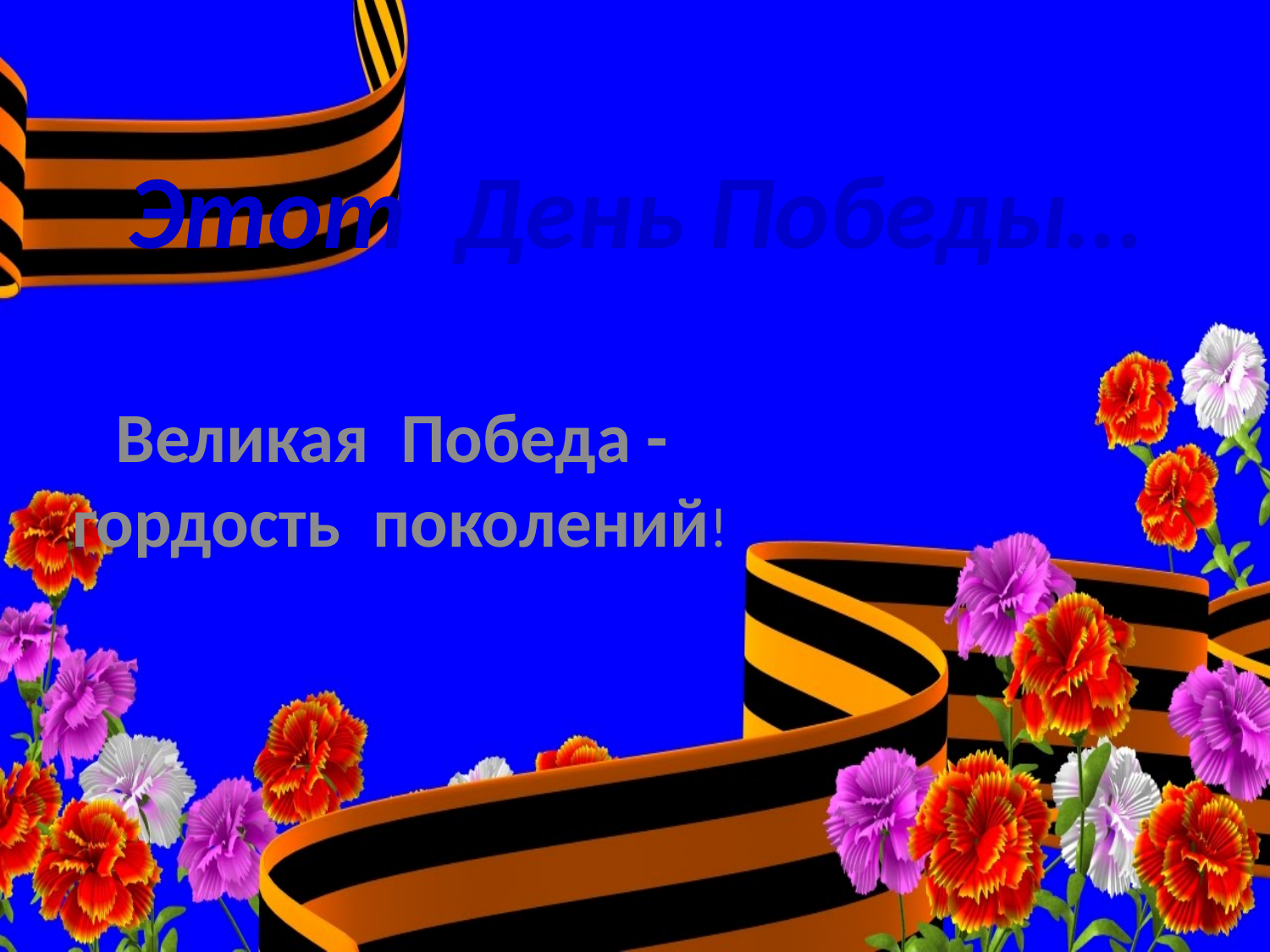

# Этот  День Победы…
Великая  Победа -  гордость  поколений!